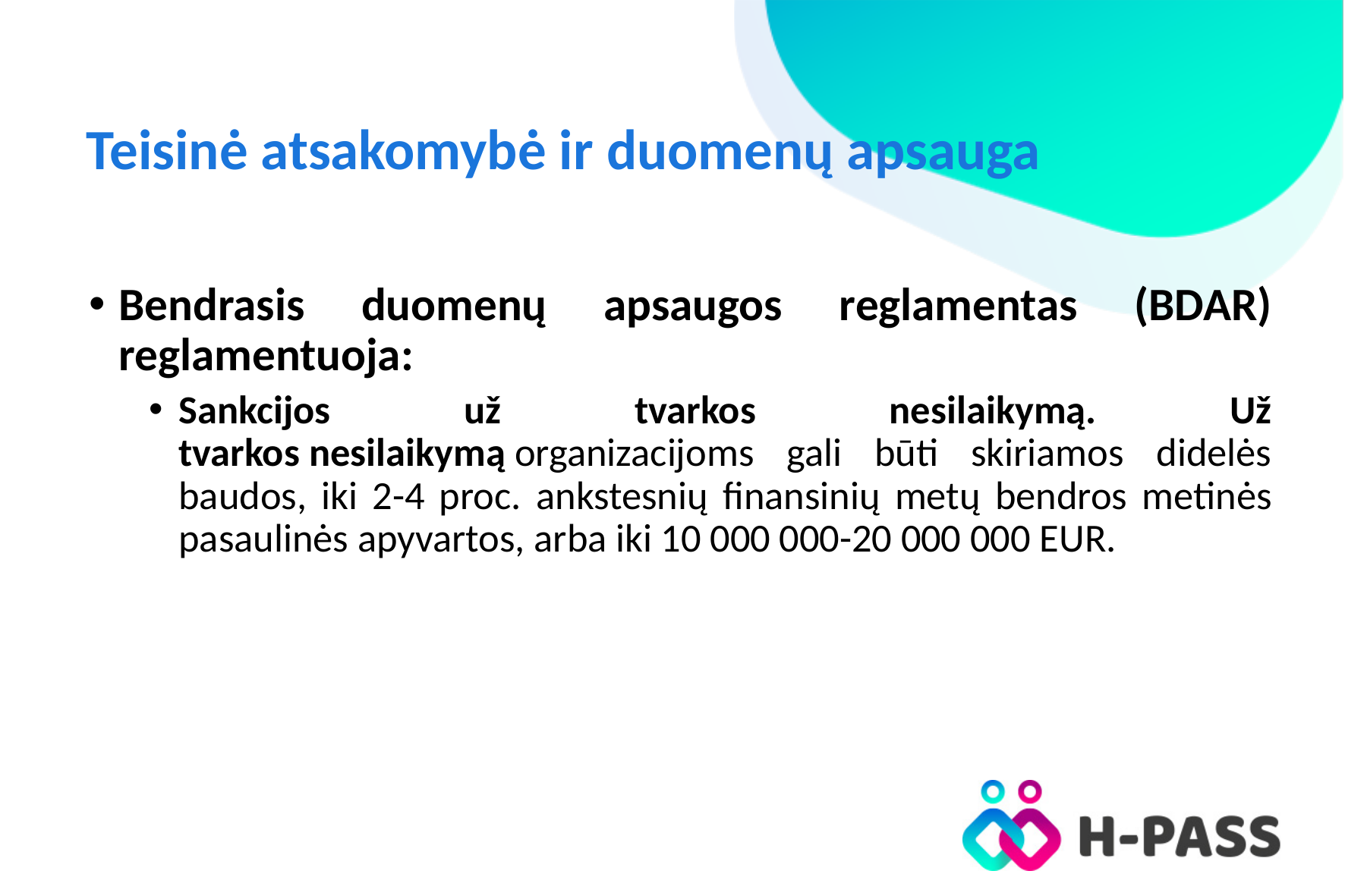

# Teisinė atsakomybė ir duomenų apsauga
Bendrasis duomenų apsaugos reglamentas (BDAR) reglamentuoja:
Sankcijos už tvarkos nesilaikymą. Už tvarkos nesilaikymą organizacijoms gali būti skiriamos didelės baudos, iki 2-4 proc. ankstesnių finansinių metų bendros metinės pasaulinės apyvartos, arba iki 10 000 000-20 000 000 EUR.